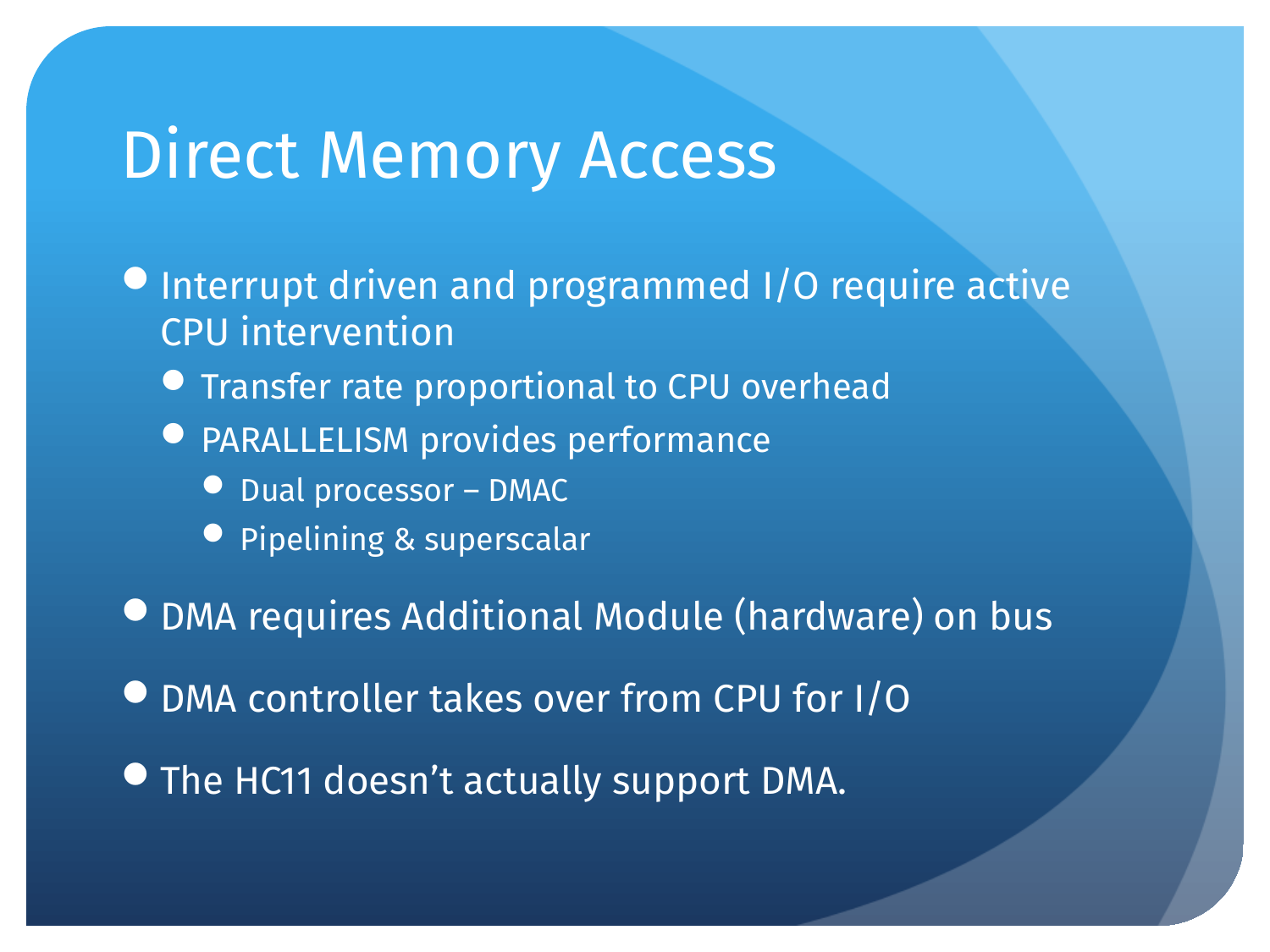

# Direct Memory Access
Interrupt driven and programmed I/O require active CPU intervention
Transfer rate proportional to CPU overhead
PARALLELISM provides performance
Dual processor – DMAC
Pipelining & superscalar
DMA requires Additional Module (hardware) on bus
DMA controller takes over from CPU for I/O
The HC11 doesn’t actually support DMA.